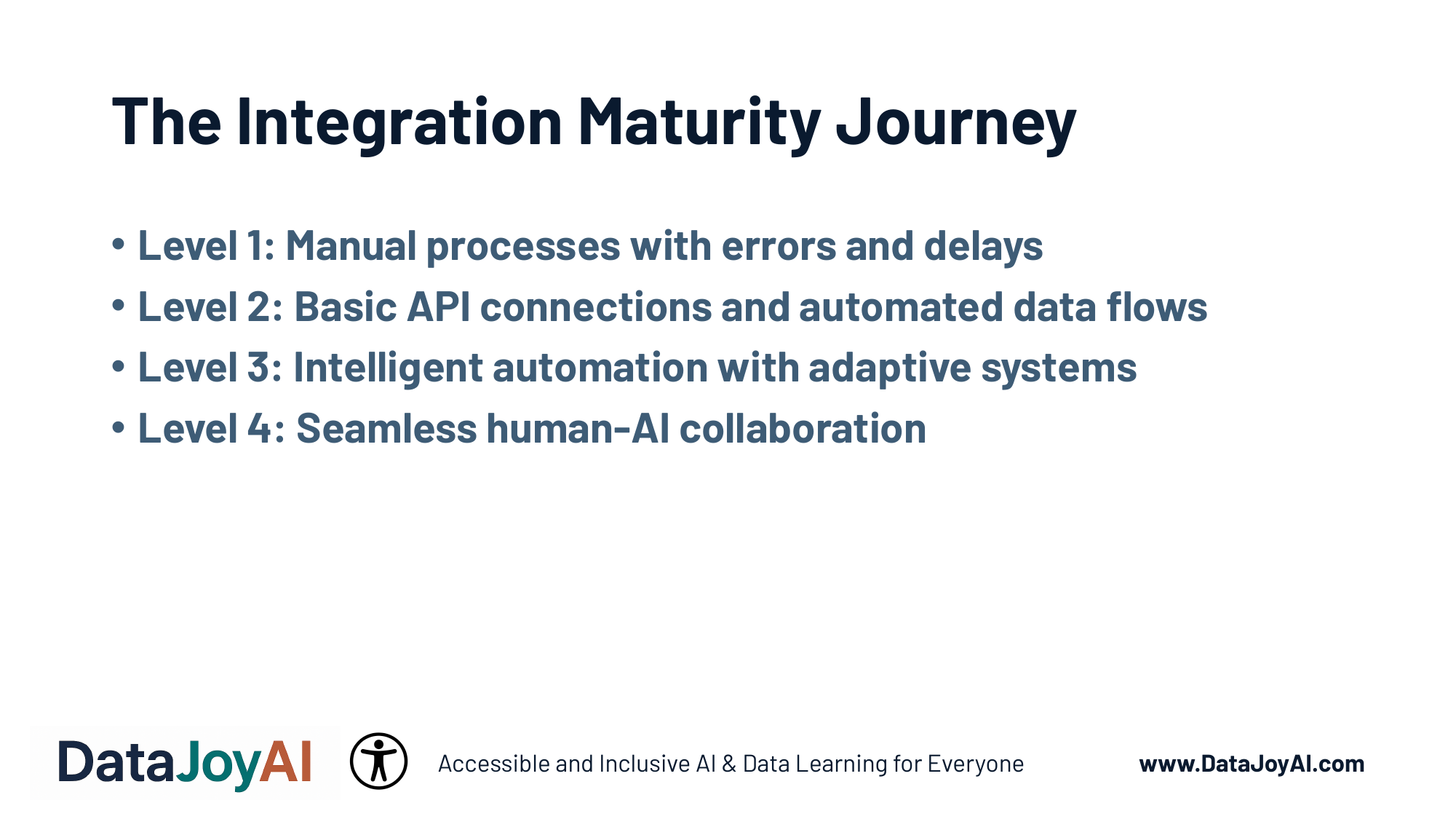

# The Integration Maturity Journey
Level 1: Manual processes with errors and delays
Level 2: Basic API connections and automated data flows
Level 3: Intelligent automation with adaptive systems
Level 4: Seamless human-AI collaboration